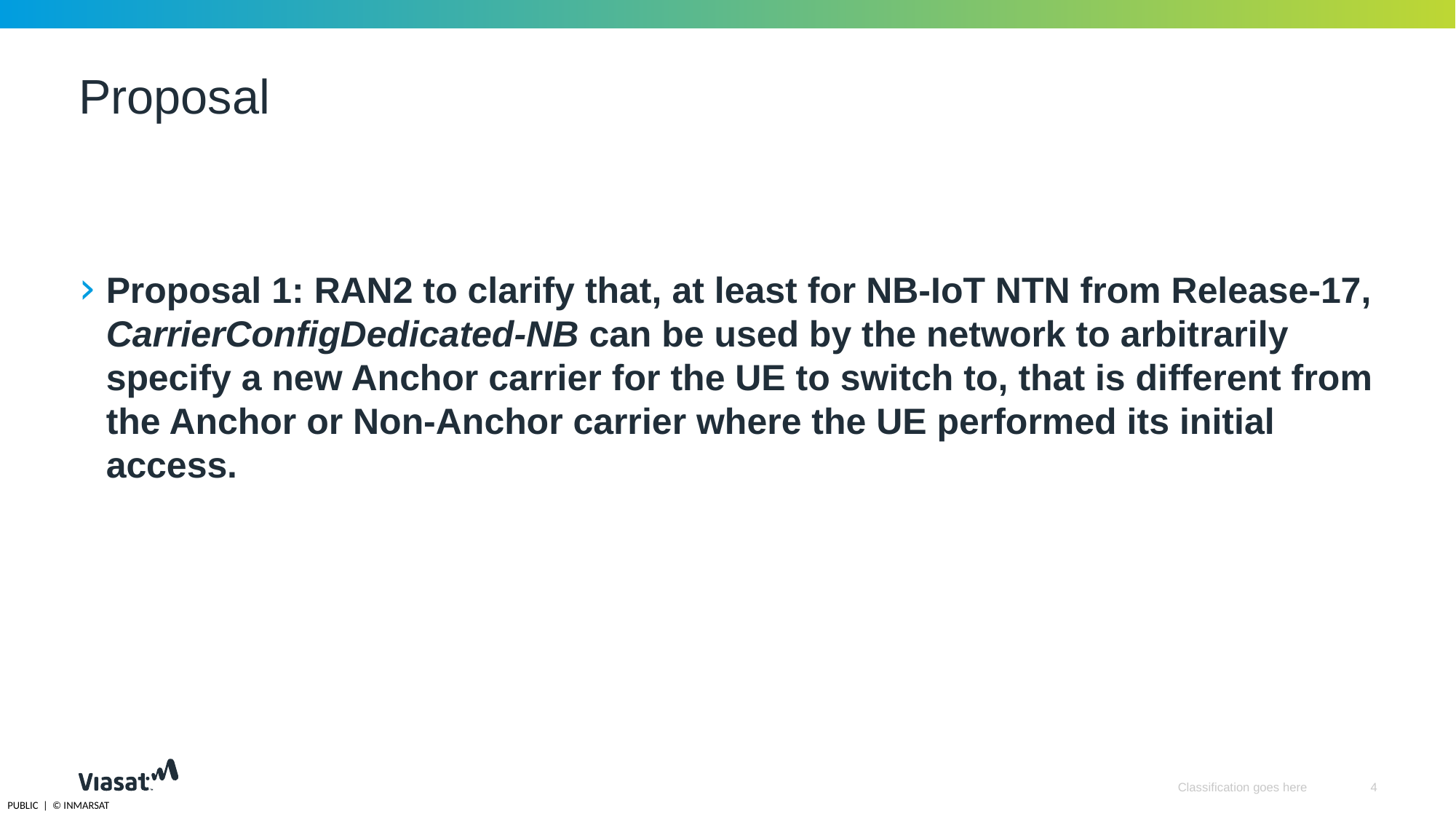

# Proposal
Proposal 1: RAN2 to clarify that, at least for NB-IoT NTN from Release-17, CarrierConfigDedicated-NB can be used by the network to arbitrarily specify a new Anchor carrier for the UE to switch to, that is different from the Anchor or Non-Anchor carrier where the UE performed its initial access.
Classification goes here
4